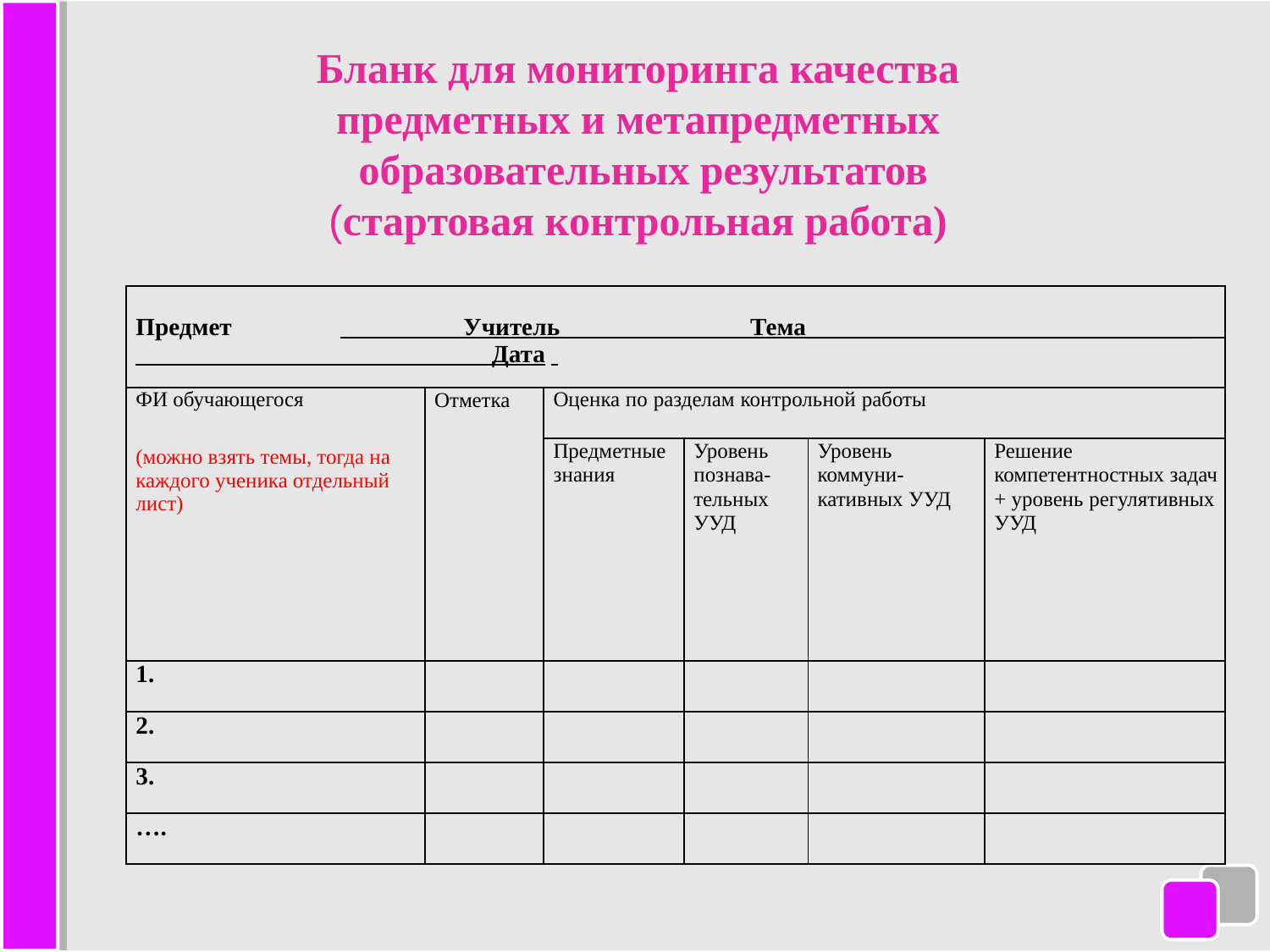

Бланк для мониторинга качества
предметных и метапредметных
 образовательных результатов
(стартовая контрольная работа)
#
| Предмет Учитель Тема\_\_\_\_\_\_\_\_\_\_\_\_\_\_\_\_\_\_\_\_\_\_\_\_\_\_\_\_\_\_\_ Дата |  |  |  |  |  |
| --- | --- | --- | --- | --- | --- |
| ФИ обучающегося (можно взять темы, тогда на каждого ученика отдельный лист) | Отметка | Оценка по разделам контрольной работы |  |  |  |
|  |  | Предметные знания | Уровень познава- тельных УУД | Уровень коммуни- кативных УУД | Решение компетентностных задач + уровень регулятивных УУД |
| 1. |  |  |  |  |  |
| 2. |  |  |  |  |  |
| 3. |  |  |  |  |  |
| …. |  |  |  |  |  |